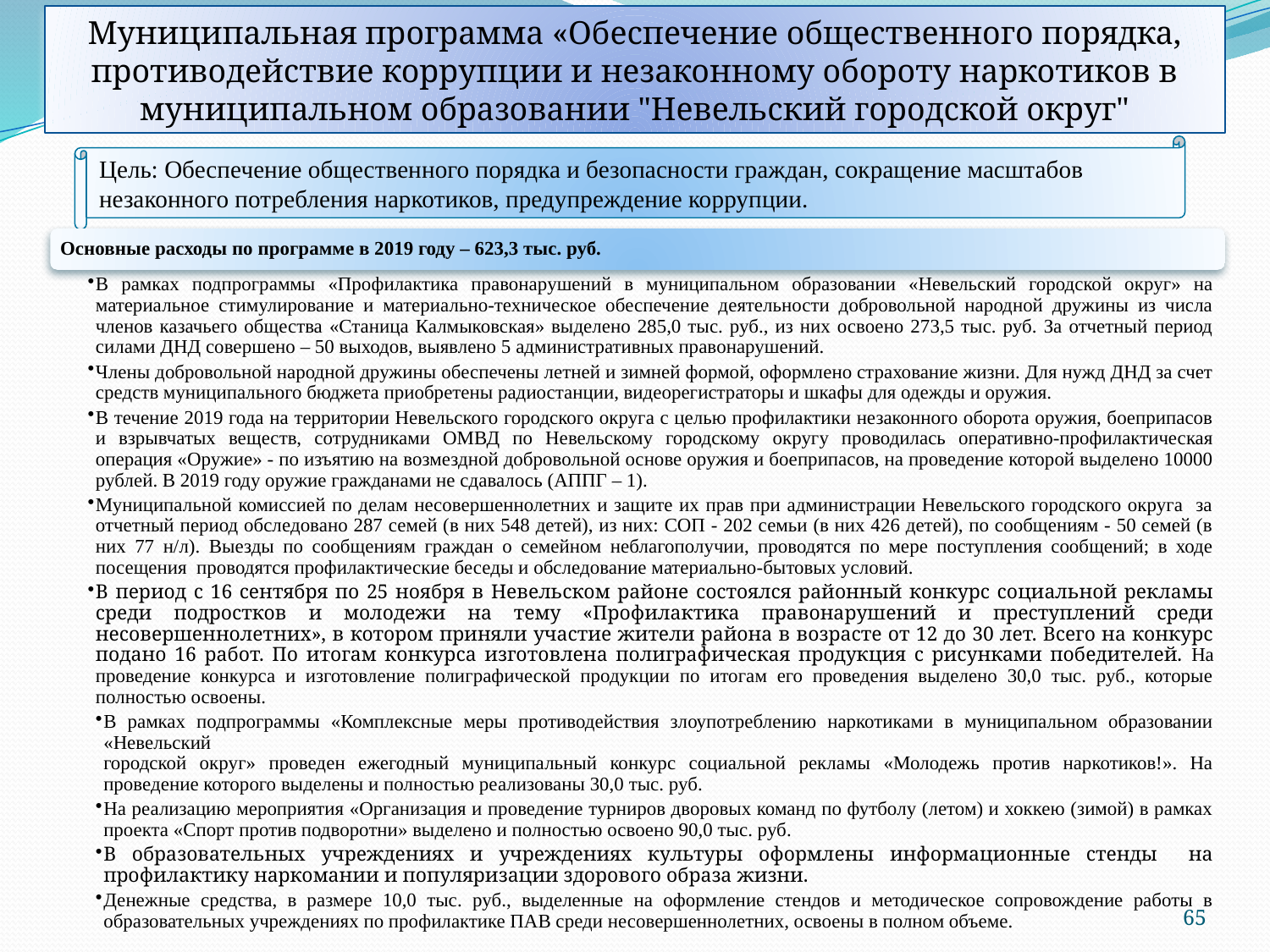

Муниципальная программа «Обеспечение общественного порядка, противодействие коррупции и незаконному обороту наркотиков в муниципальном образовании "Невельский городской округ"
Цель: Обеспечение общественного порядка и безопасности граждан, сокращение масштабов незаконного потребления наркотиков, предупреждение коррупции.
Основные расходы по программе в 2019 году – 623,3 тыс. руб.
В рамках подпрограммы «Профилактика правонарушений в муниципальном образовании «Невельский городской округ» на материальное стимулирование и материально-техническое обеспечение деятельности добровольной народной дружины из числа членов казачьего общества «Станица Калмыковская» выделено 285,0 тыс. руб., из них освоено 273,5 тыс. руб. За отчетный период силами ДНД совершено – 50 выходов, выявлено 5 административных правонарушений.
Члены добровольной народной дружины обеспечены летней и зимней формой, оформлено страхование жизни. Для нужд ДНД за счет средств муниципального бюджета приобретены радиостанции, видеорегистраторы и шкафы для одежды и оружия.
В течение 2019 года на территории Невельского городского округа с целью профилактики незаконного оборота оружия, боеприпасов и взрывчатых веществ, сотрудниками ОМВД по Невельскому городскому округу проводилась оперативно-профилактическая операция «Оружие» - по изъятию на возмездной добровольной основе оружия и боеприпасов, на проведение которой выделено 10000 рублей. В 2019 году оружие гражданами не сдавалось (АППГ – 1).
Муниципальной комиссией по делам несовершеннолетних и защите их прав при администрации Невельского городского округа  за отчетный период обследовано 287 семей (в них 548 детей), из них: СОП - 202 семьи (в них 426 детей), по сообщениям - 50 семей (в них 77 н/л). Выезды по сообщениям граждан о семейном неблагополучии, проводятся по мере поступления сообщений; в ходе посещения  проводятся профилактические беседы и обследование материально-бытовых условий.
В период с 16 сентября по 25 ноября в Невельском районе состоялся районный конкурс социальной рекламы среди подростков и молодежи на тему «Профилактика правонарушений и преступлений среди несовершеннолетних», в котором приняли участие жители района в возрасте от 12 до 30 лет. Всего на конкурс подано 16 работ. По итогам конкурса изготовлена полиграфическая продукция с рисунками победителей. На проведение конкурса и изготовление полиграфической продукции по итогам его проведения выделено 30,0 тыс. руб., которые полностью освоены.
В рамках подпрограммы «Комплексные меры противодействия злоупотреблению наркотиками в муниципальном образовании «Невельский
городской округ» проведен ежегодный муниципальный конкурс социальной рекламы «Молодежь против наркотиков!». На проведение которого выделены и полностью реализованы 30,0 тыс. руб.
На реализацию мероприятия «Организация и проведение турниров дворовых команд по футболу (летом) и хоккею (зимой) в рамках проекта «Спорт против подворотни» выделено и полностью освоено 90,0 тыс. руб.
В образовательных учреждениях и учреждениях культуры оформлены информационные стенды  на профилактику наркомании и популяризации здорового образа жизни.
Денежные средства, в размере 10,0 тыс. руб., выделенные на оформление стендов и методическое сопровождение работы в образовательных учреждениях по профилактике ПАВ среди несовершеннолетних, освоены в полном объеме.

65